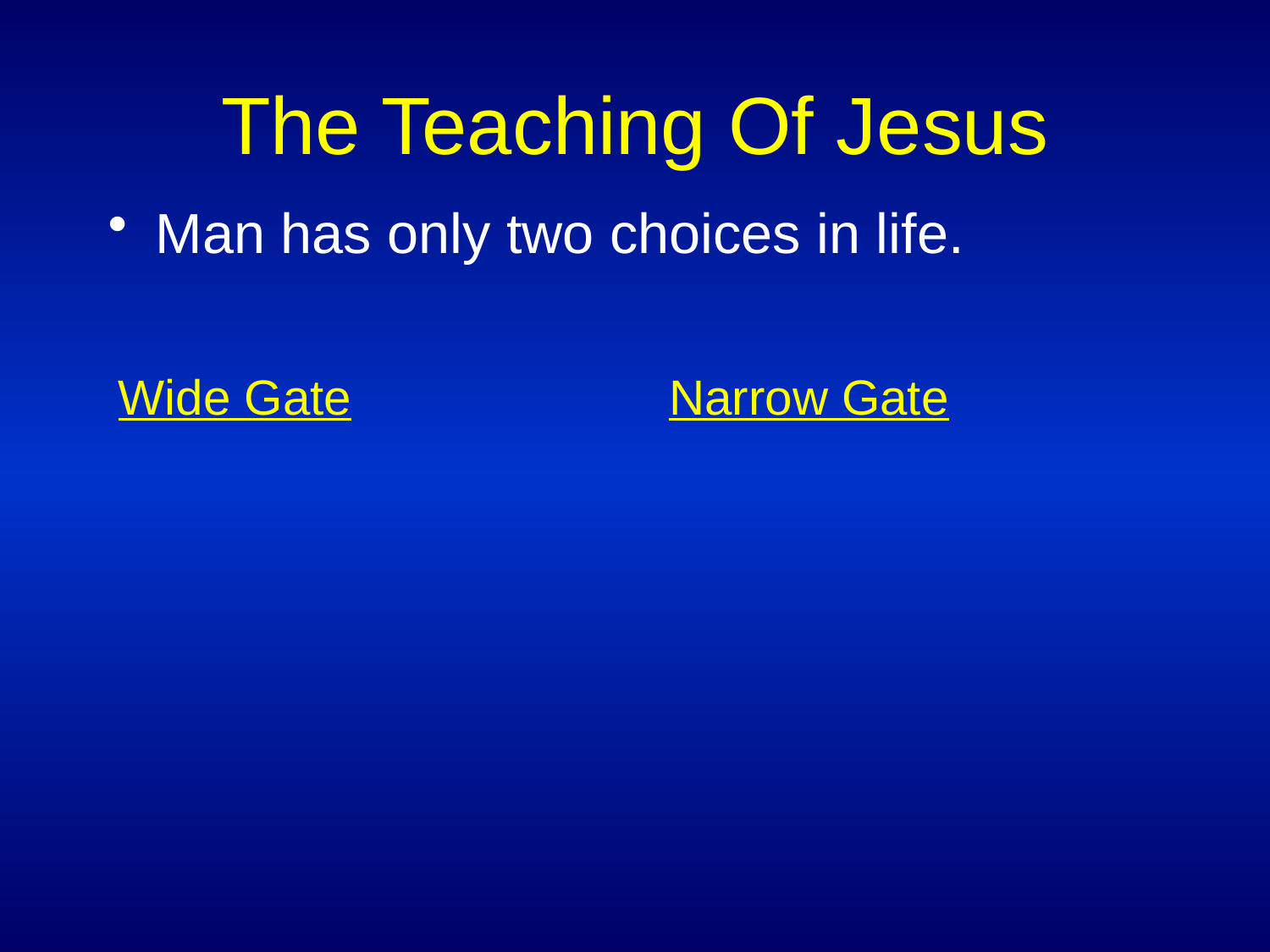

# The Teaching Of Jesus
Man has only two choices in life.
Wide Gate

Narrow Gate